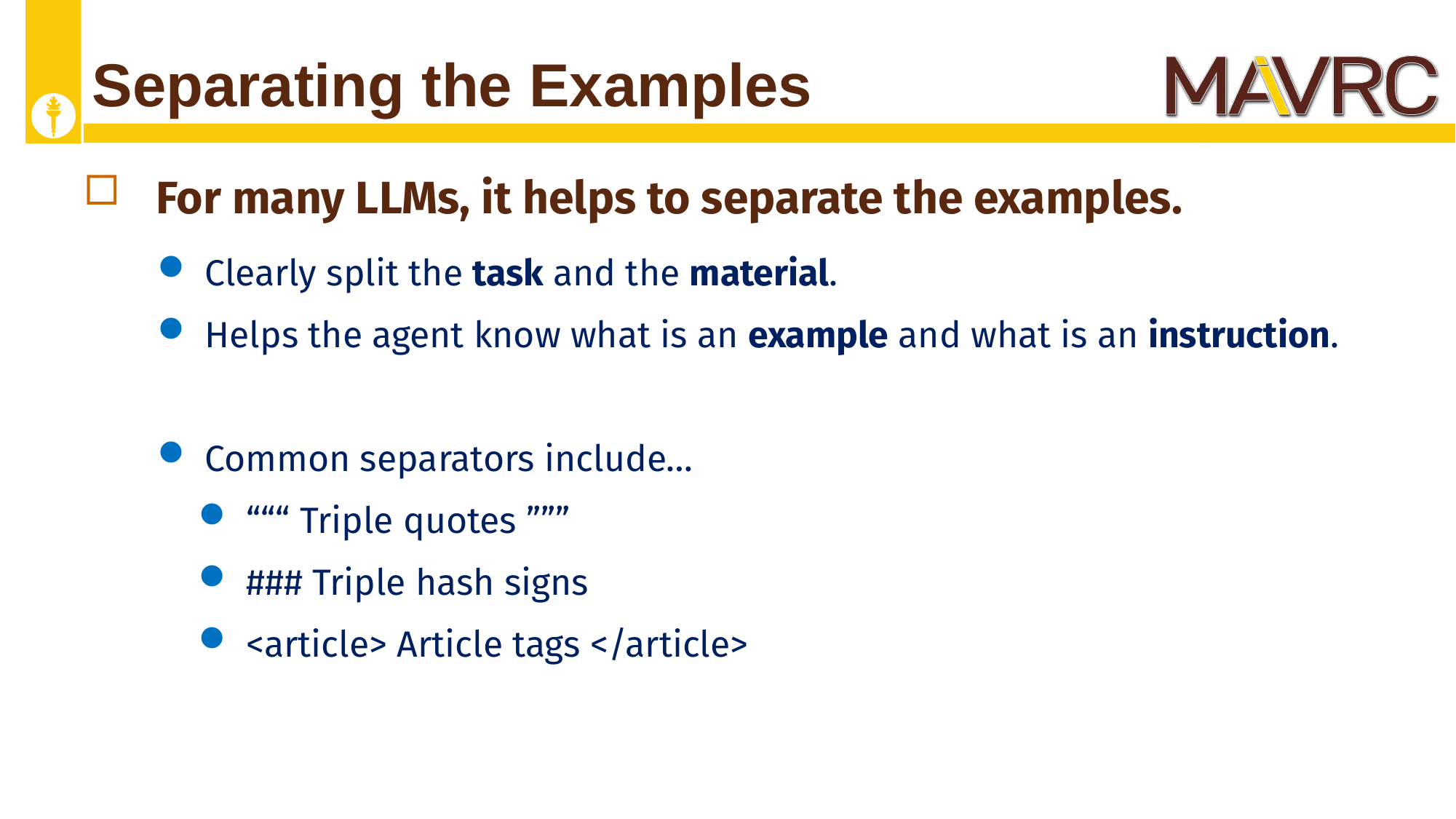

# Separating the Examples
For many LLMs, it helps to separate the examples.
Clearly split the task and the material.
Helps the agent know what is an example and what is an instruction.

Common separators include…
“““ Triple quotes ”””
### Triple hash signs
<article> Article tags </article>